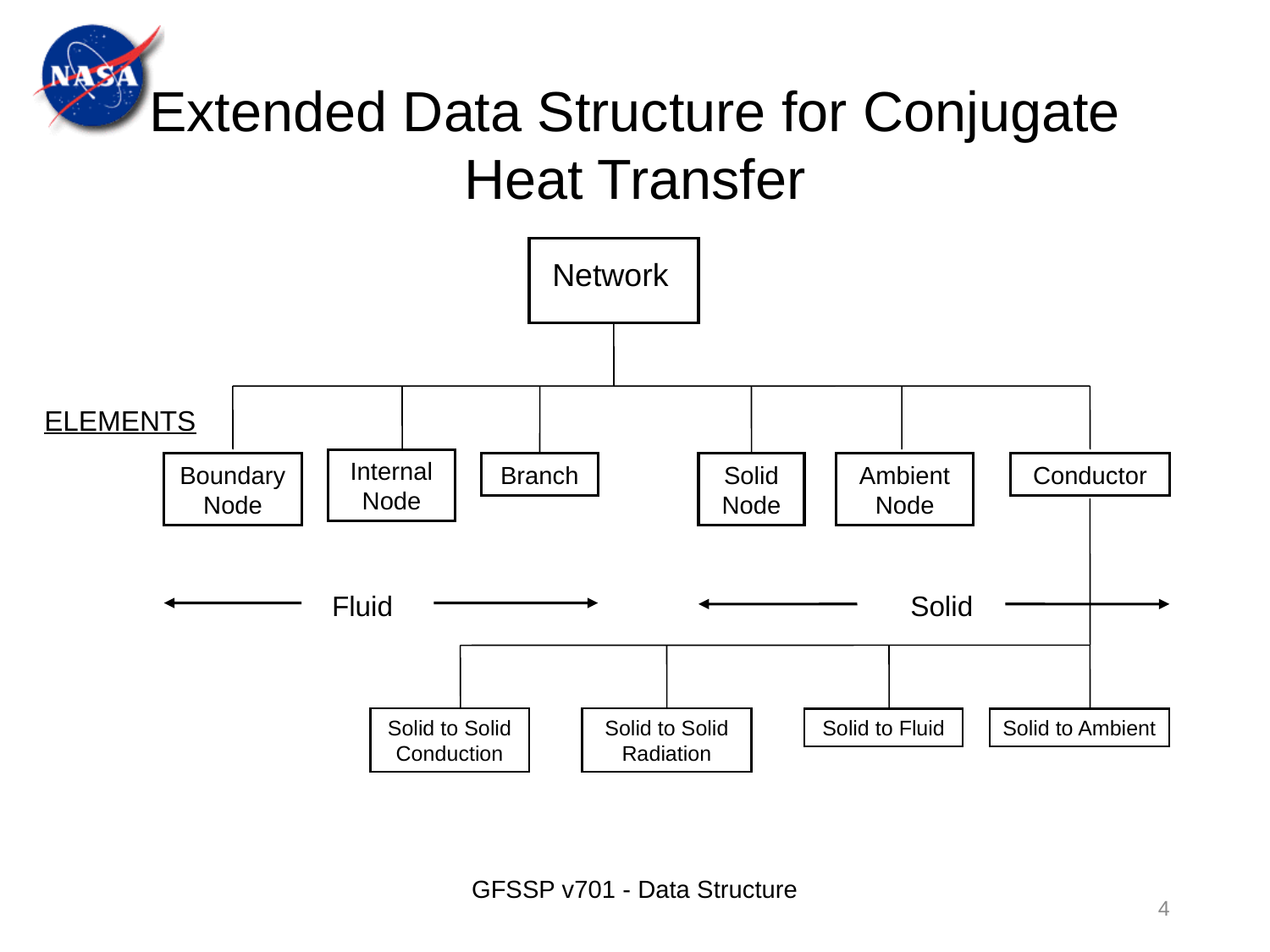

Extended Data Structure for Conjugate Heat Transfer

Network

Internal Node
Boundary Node
Branch
Solid Node
Ambient Node
Conductor

Fluid
Solid

Solid to Solid Conduction
Solid to Solid Radiation
Solid to Fluid
Solid to Ambient
ELEMENTS
GFSSP v701 - Data Structure
4